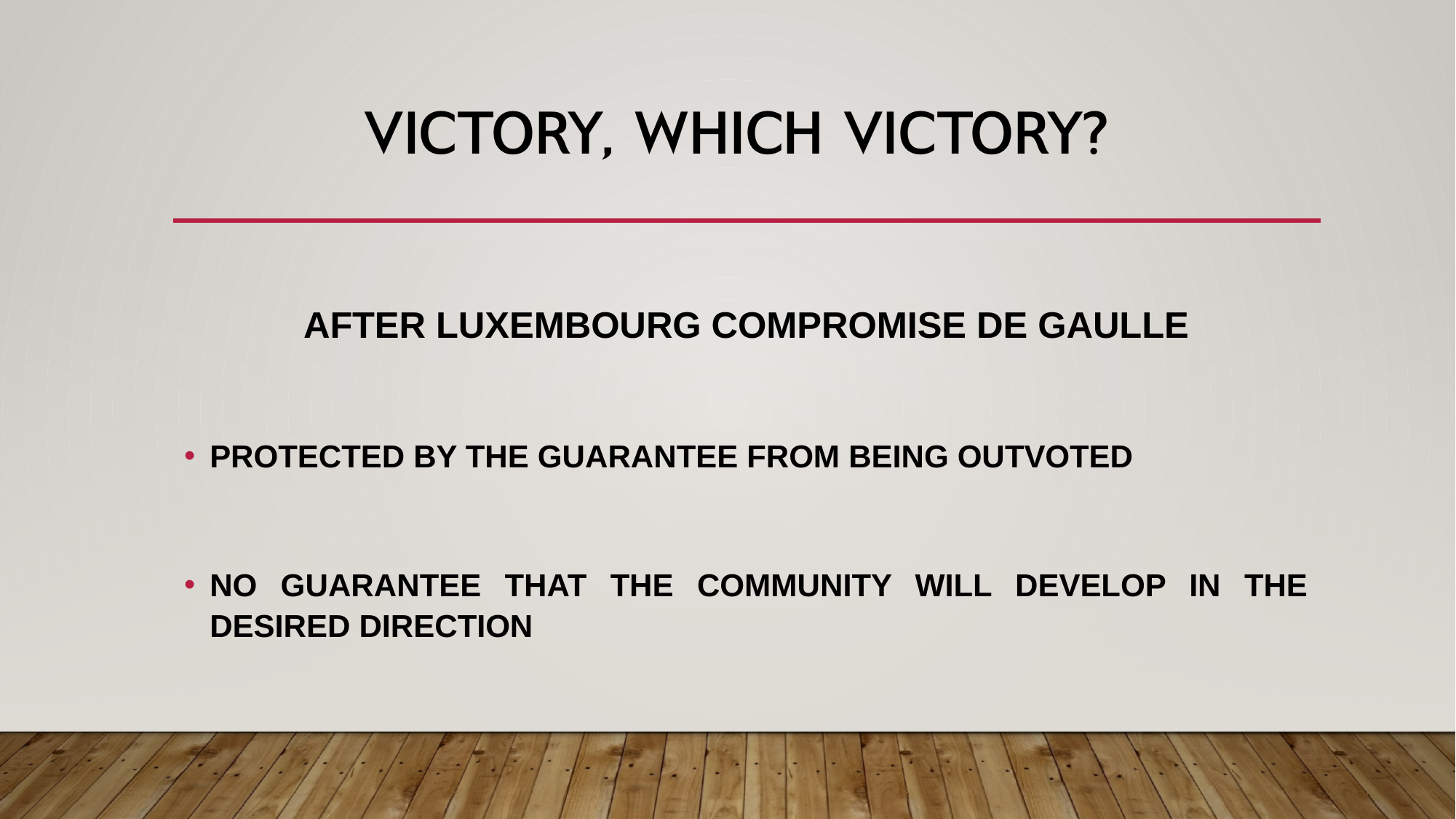

# VICTORY, WHICH VICTORY?

AFTER LUXEMBOURG COMPROMISE DE GAULLE

PROTECTED BY THE GUARANTEE FROM BEING OUTVOTED

NO GUARANTEE THAT THE COMMUNITY WILL DEVELOP IN THE DESIRED DIRECTION